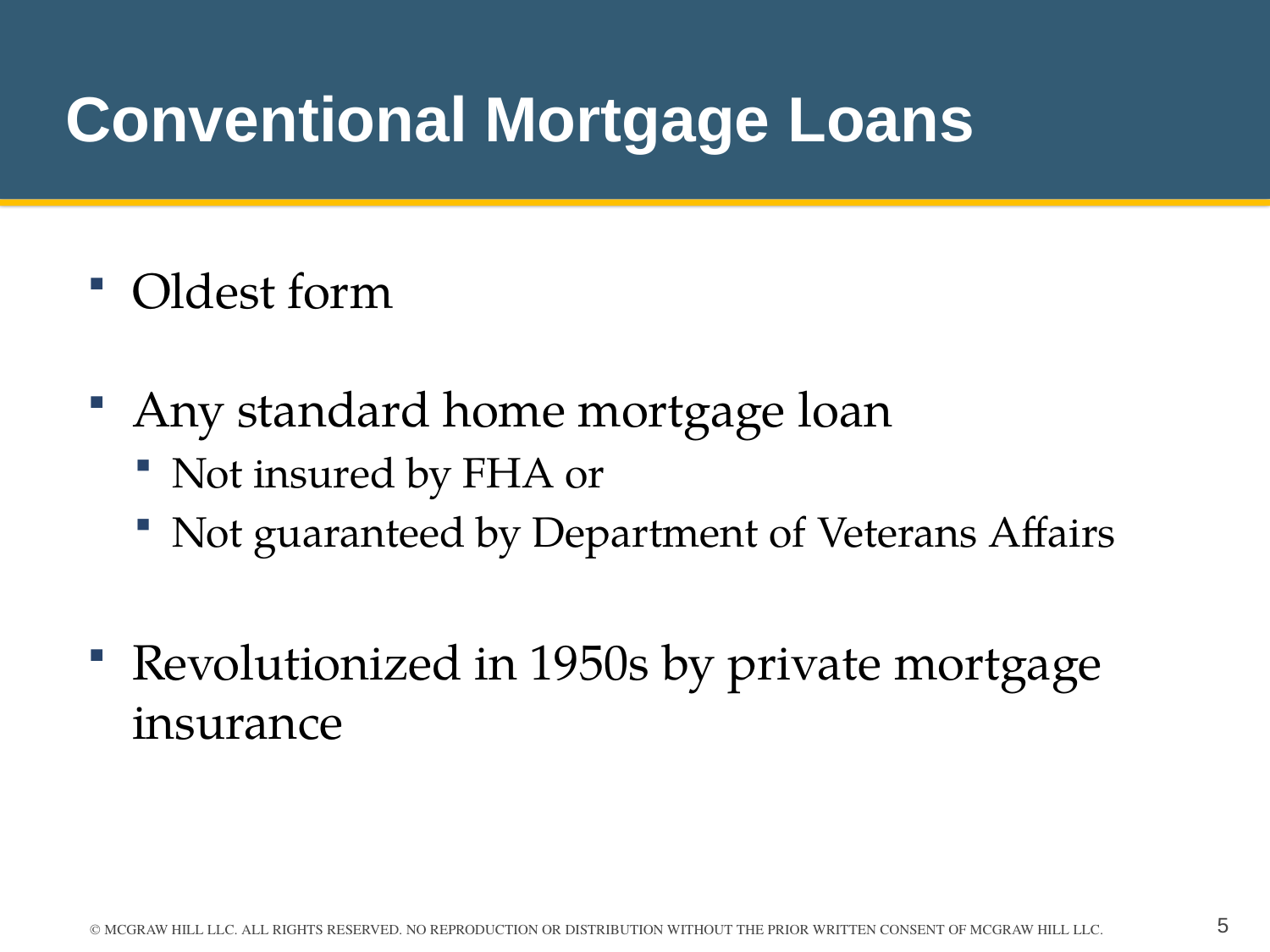

# Conventional Mortgage Loans
Oldest form

Any standard home mortgage loan
Not insured by FHA or
Not guaranteed by Department of Veterans Affairs

Revolutionized in 1950s by private mortgage insurance
© MCGRAW HILL LLC. ALL RIGHTS RESERVED. NO REPRODUCTION OR DISTRIBUTION WITHOUT THE PRIOR WRITTEN CONSENT OF MCGRAW HILL LLC.
5